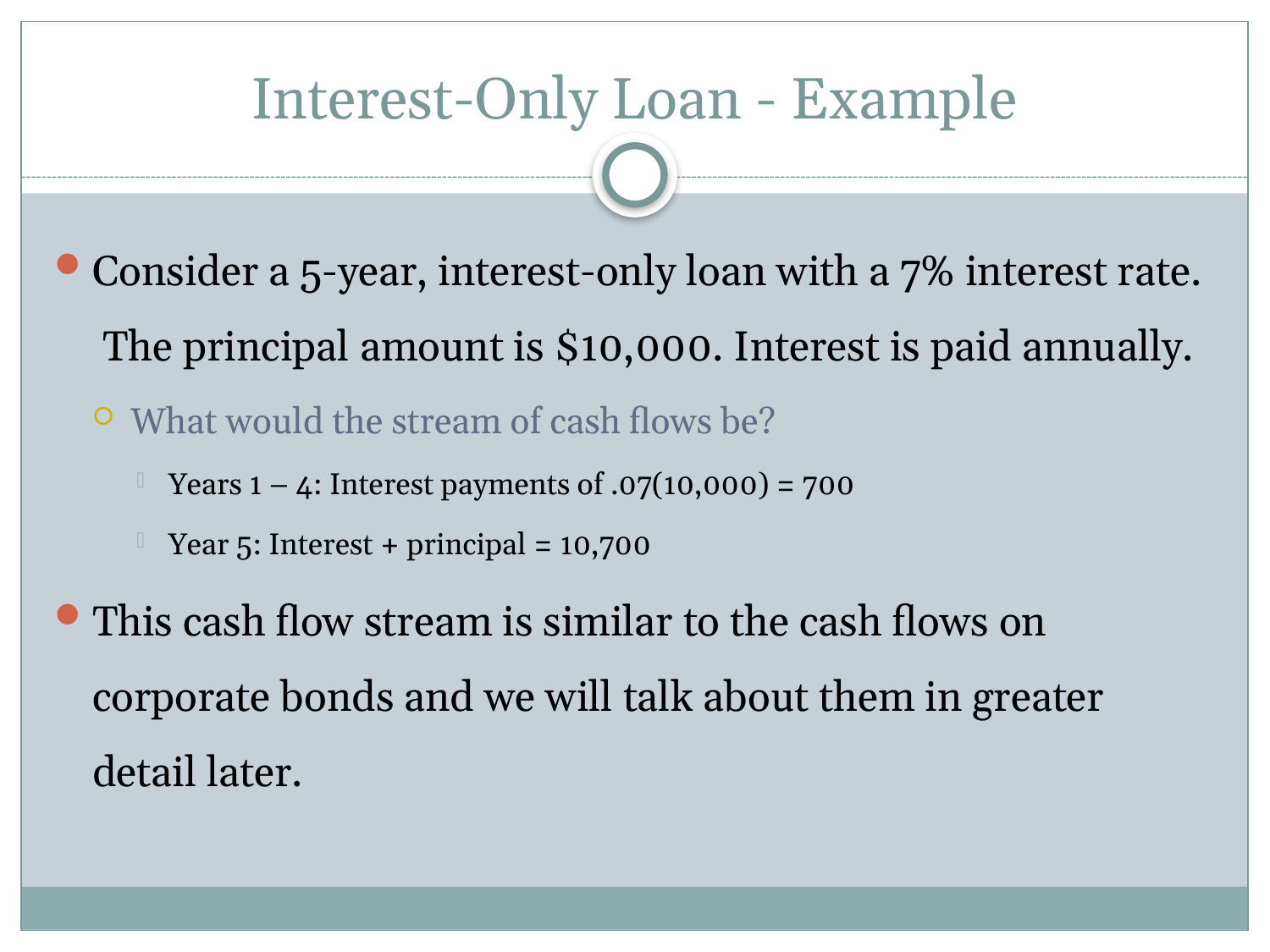

# Interest-Only Loan - Example
Consider a 5-year, interest-only loan with a 7% interest rate.  The principal amount is $10,000. Interest is paid annually.
What would the stream of cash flows be?
Years 1 – 4: Interest payments of .07(10,000) = 700
Year 5: Interest + principal = 10,700
This cash flow stream is similar to the cash flows on corporate bonds and we will talk about them in greater detail later.